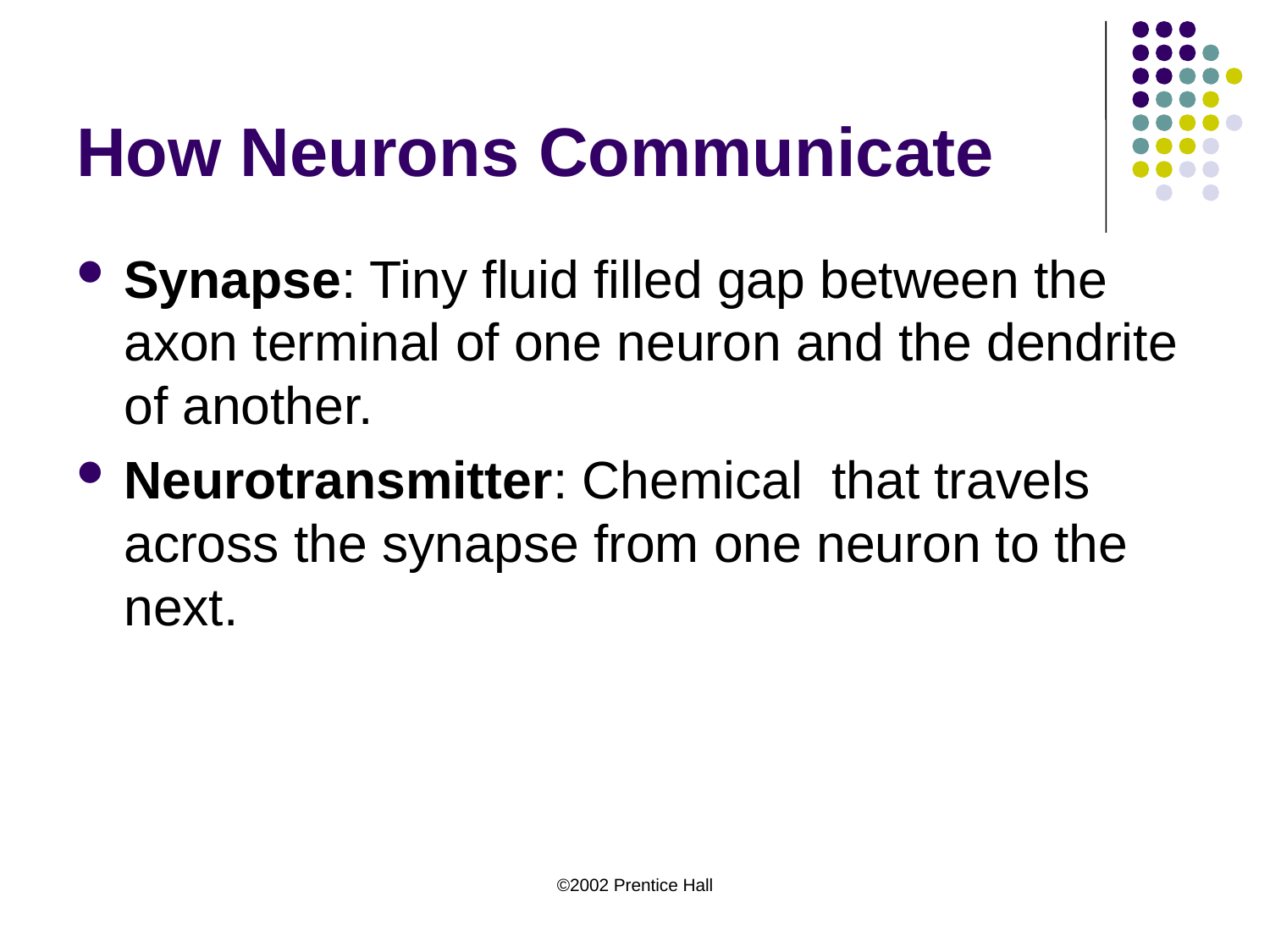

# How Neurons Communicate
Synapse: Tiny fluid filled gap between the axon terminal of one neuron and the dendrite of another.
Neurotransmitter: Chemical  that travels across the synapse from one neuron to the next.
©2002 Prentice Hall